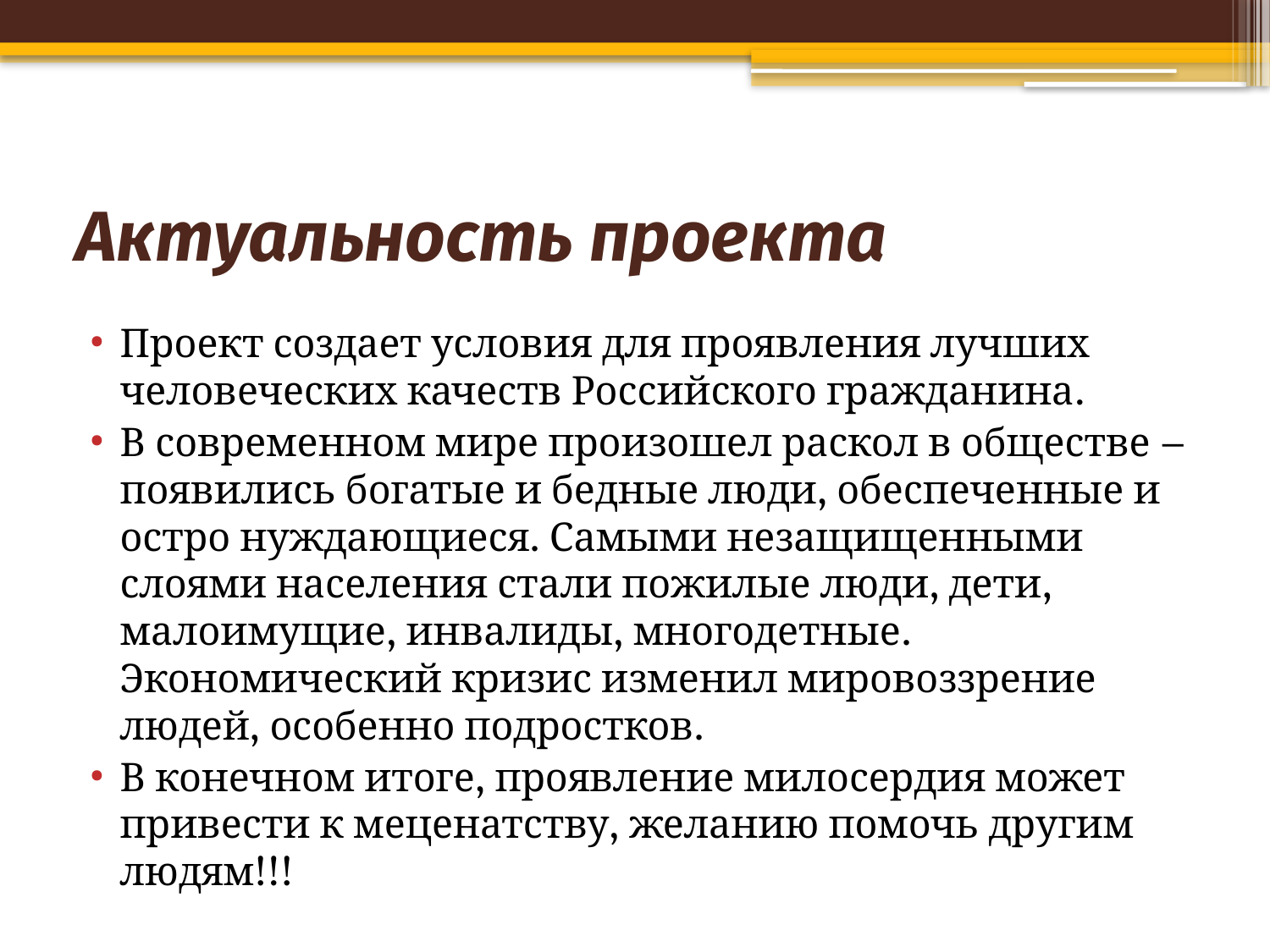

# Актуальность проекта
Проект создает условия для проявления лучших человеческих качеств Российского гражданина.
В современном мире произошел раскол в обществе – появились богатые и бедные люди, обеспеченные и остро нуждающиеся. Самыми незащищенными слоями населения стали пожилые люди, дети, малоимущие, инвалиды, многодетные.    Экономический кризис изменил мировоззрение людей, особенно подростков.
В конечном итоге, проявление милосердия может привести к меценатству, желанию помочь другим людям!!!